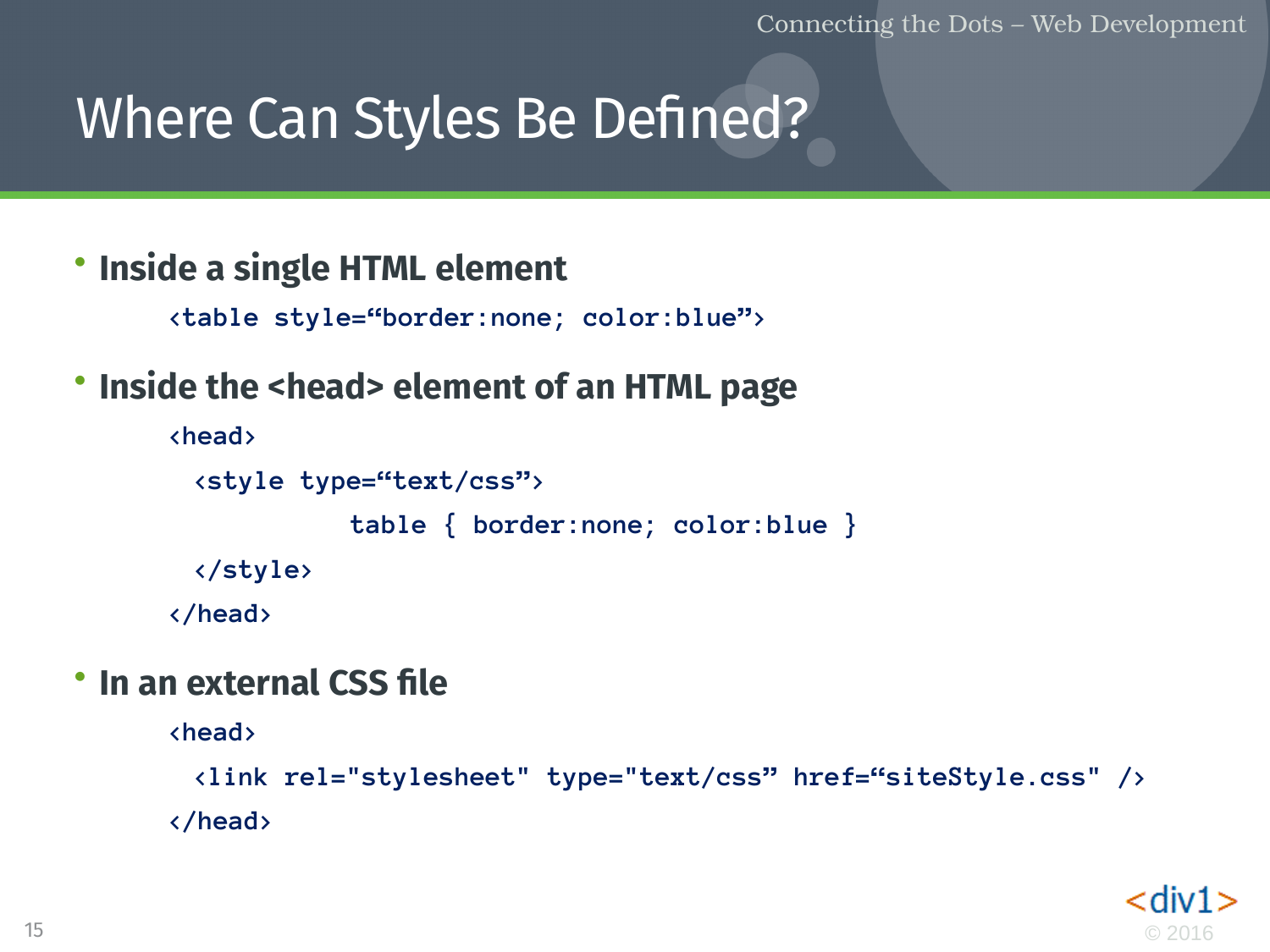

Where Can Styles Be Defined?
Inside a single HTML element
<table style=“border:none; color:blue”>
Inside the <head> element of an HTML page
<head>
	<style type=“text/css”>
		  table { border:none; color:blue }
	</style>
</head>
In an external CSS file
<head>
	<link rel="stylesheet" type="text/css” href=“siteStyle.css" />
</head>